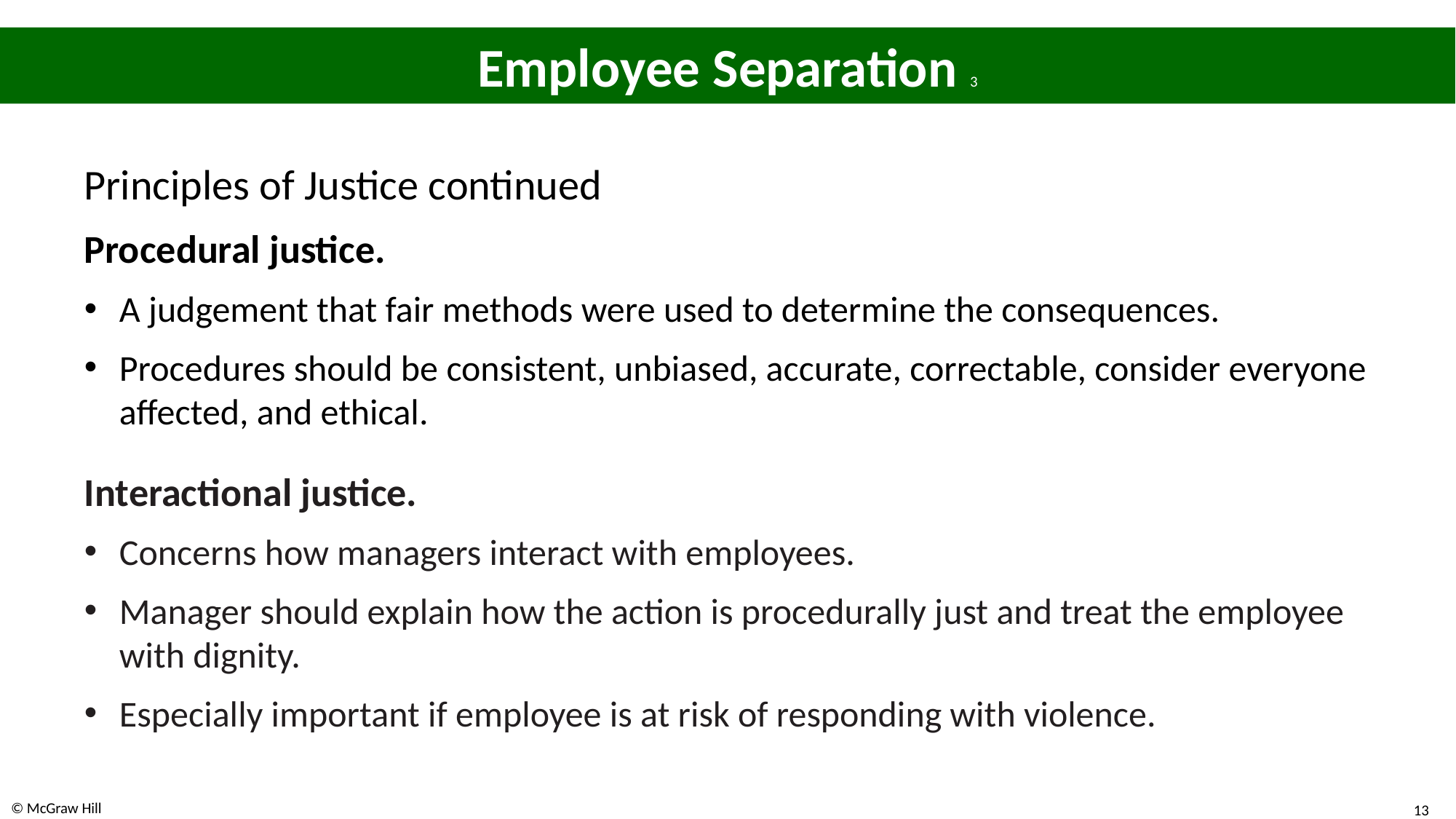

# Employee Separation 3
Principles of Justice continued
Procedural justice.
A judgement that fair methods were used to determine the consequences.
Procedures should be consistent, unbiased, accurate, correctable, consider everyone affected, and ethical.
Interactional justice.
Concerns how managers interact with employees.
Manager should explain how the action is procedurally just and treat the employee with dignity.
Especially important if employee is at risk of responding with violence.